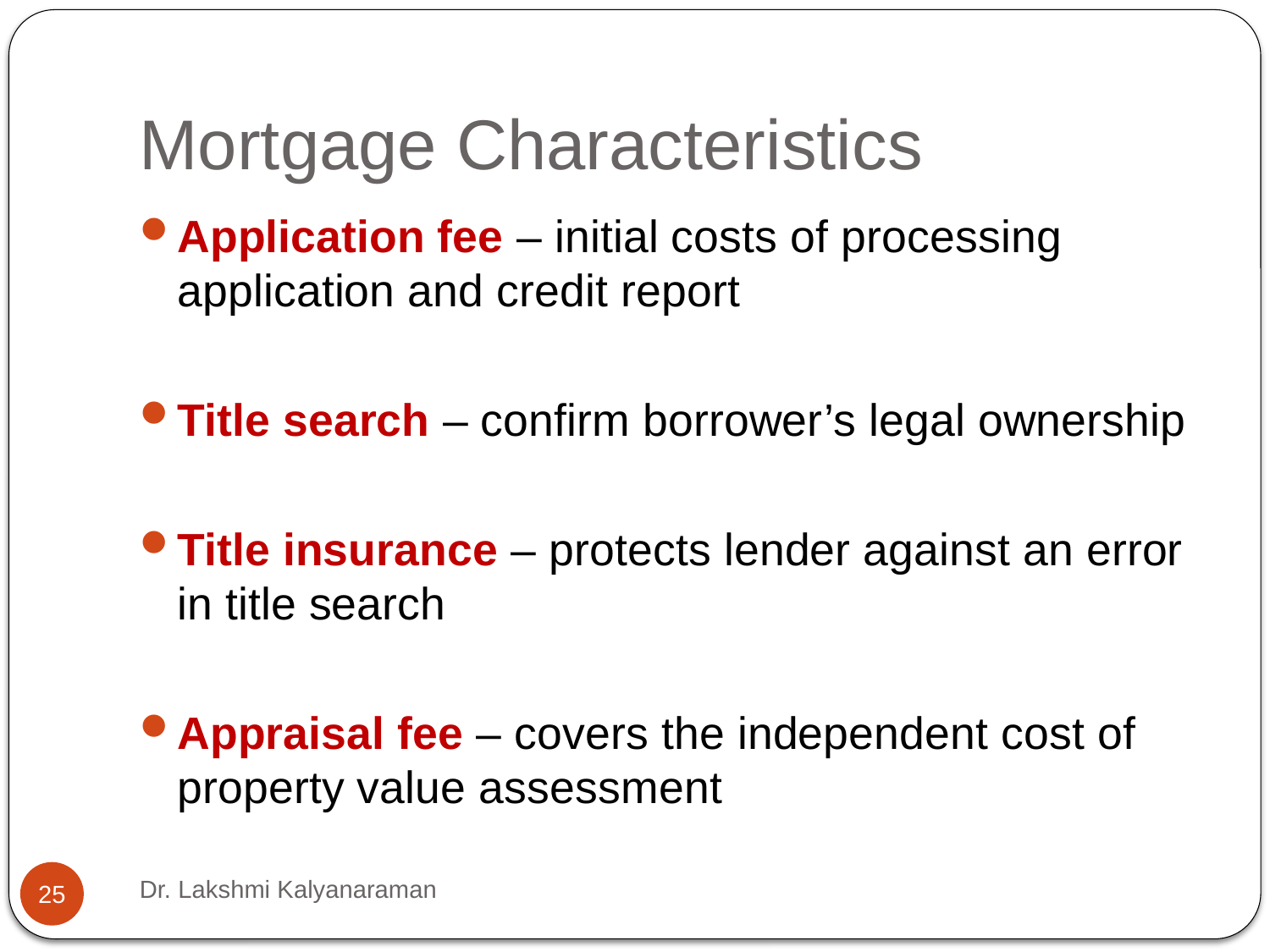

# Mortgage Characteristics
Application fee – initial costs of processing application and credit report

Title search – confirm borrower’s legal ownership

Title insurance – protects lender against an error in title search

Appraisal fee – covers the independent cost of property value assessment
Dr. Lakshmi Kalyanaraman
25